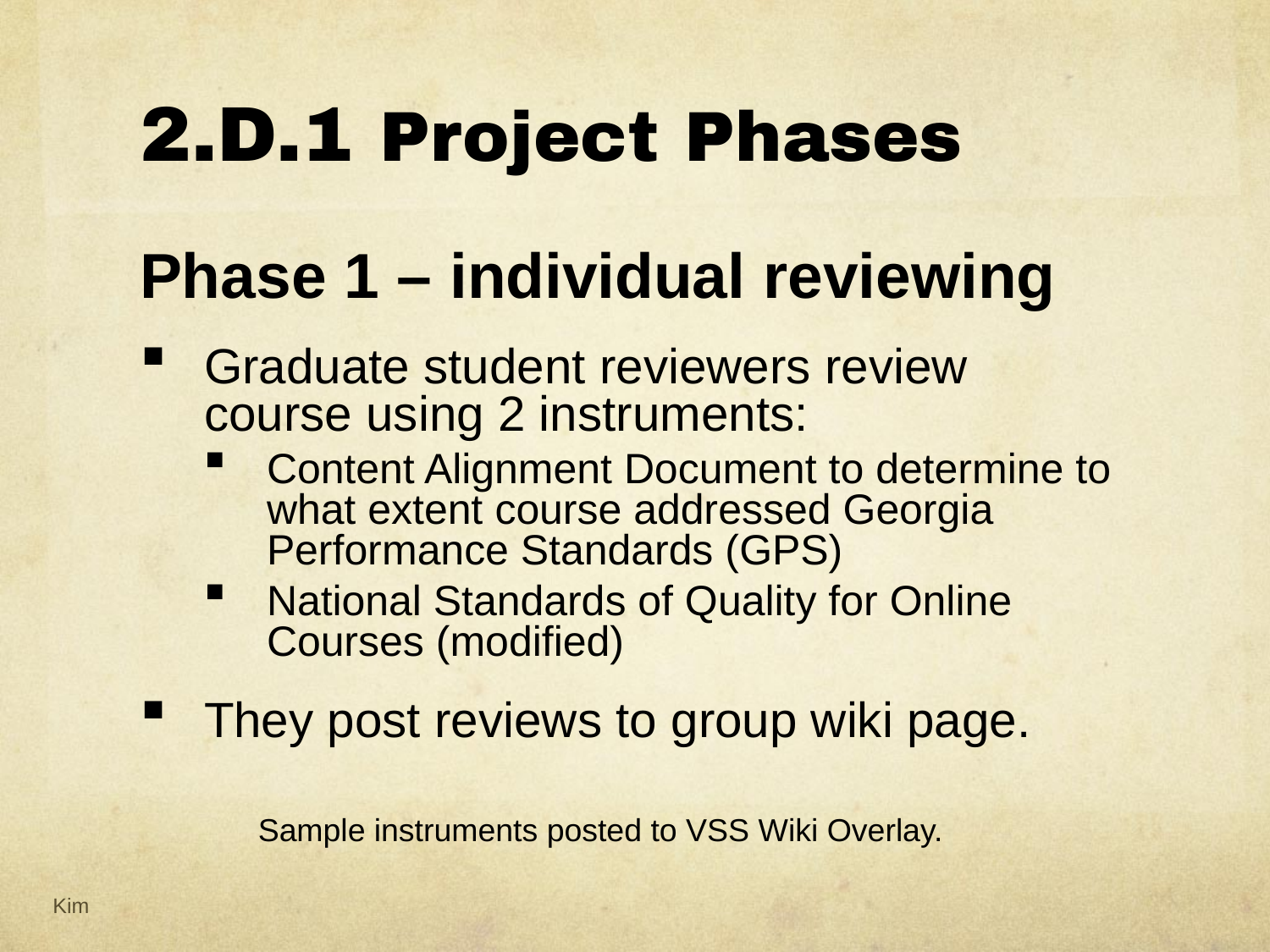

# 2.D.1 Project Phases
Phase 1 – individual reviewing
Graduate student reviewers review course using 2 instruments:
Content Alignment Document to determine to what extent course addressed Georgia Performance Standards (GPS)
National Standards of Quality for Online Courses (modified)
They post reviews to group wiki page.

Sample instruments posted to VSS Wiki Overlay.
Kim